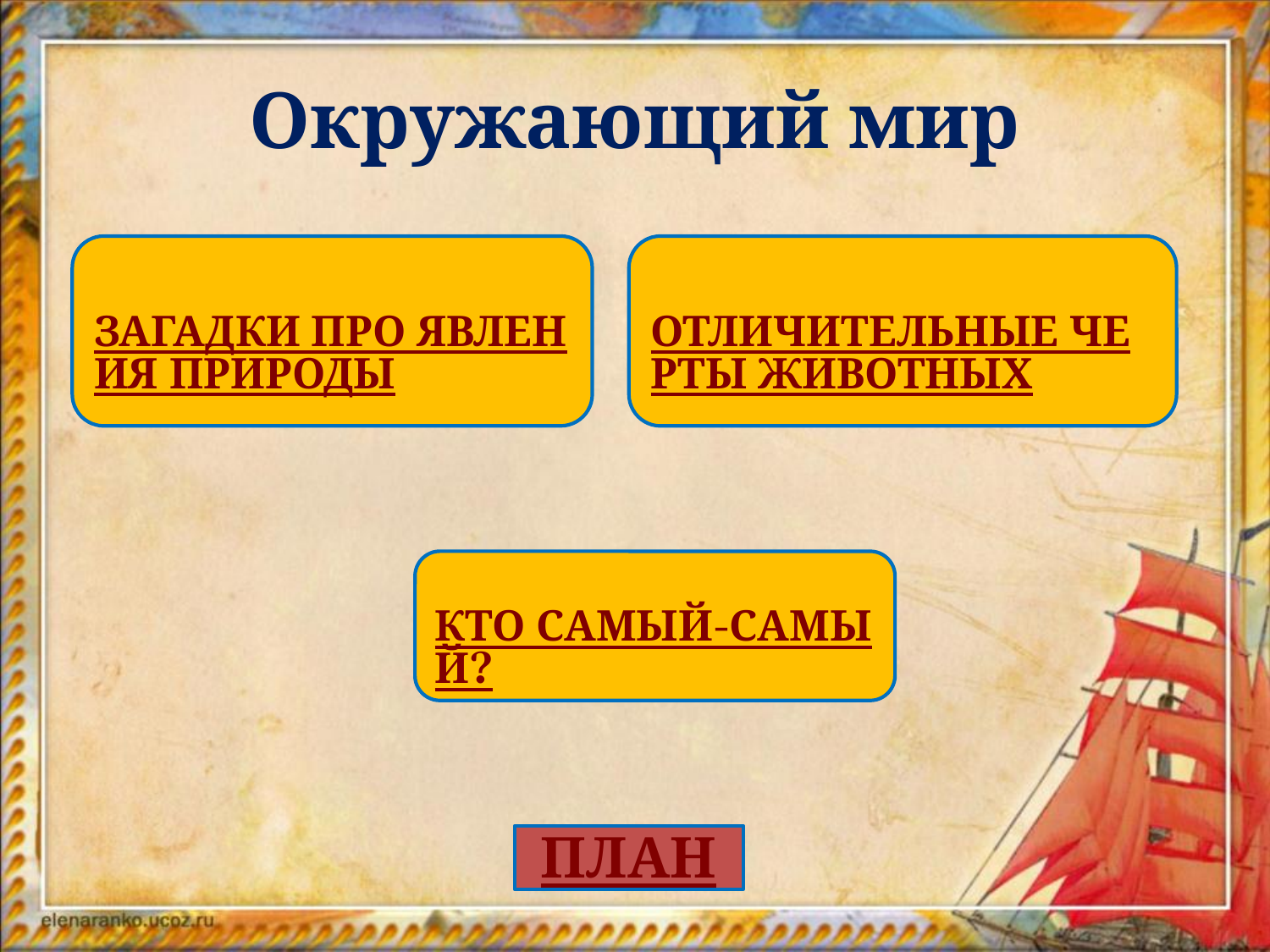

# Окружающий мир
ЗАГАДКИ ПРО ЯВЛЕНИЯ ПРИРОДЫ
ОТЛИЧИТЕЛЬНЫЕ ЧЕРТЫ ЖИВОТНЫХ
КТО САМЫЙ-САМЫЙ?
ПЛАН